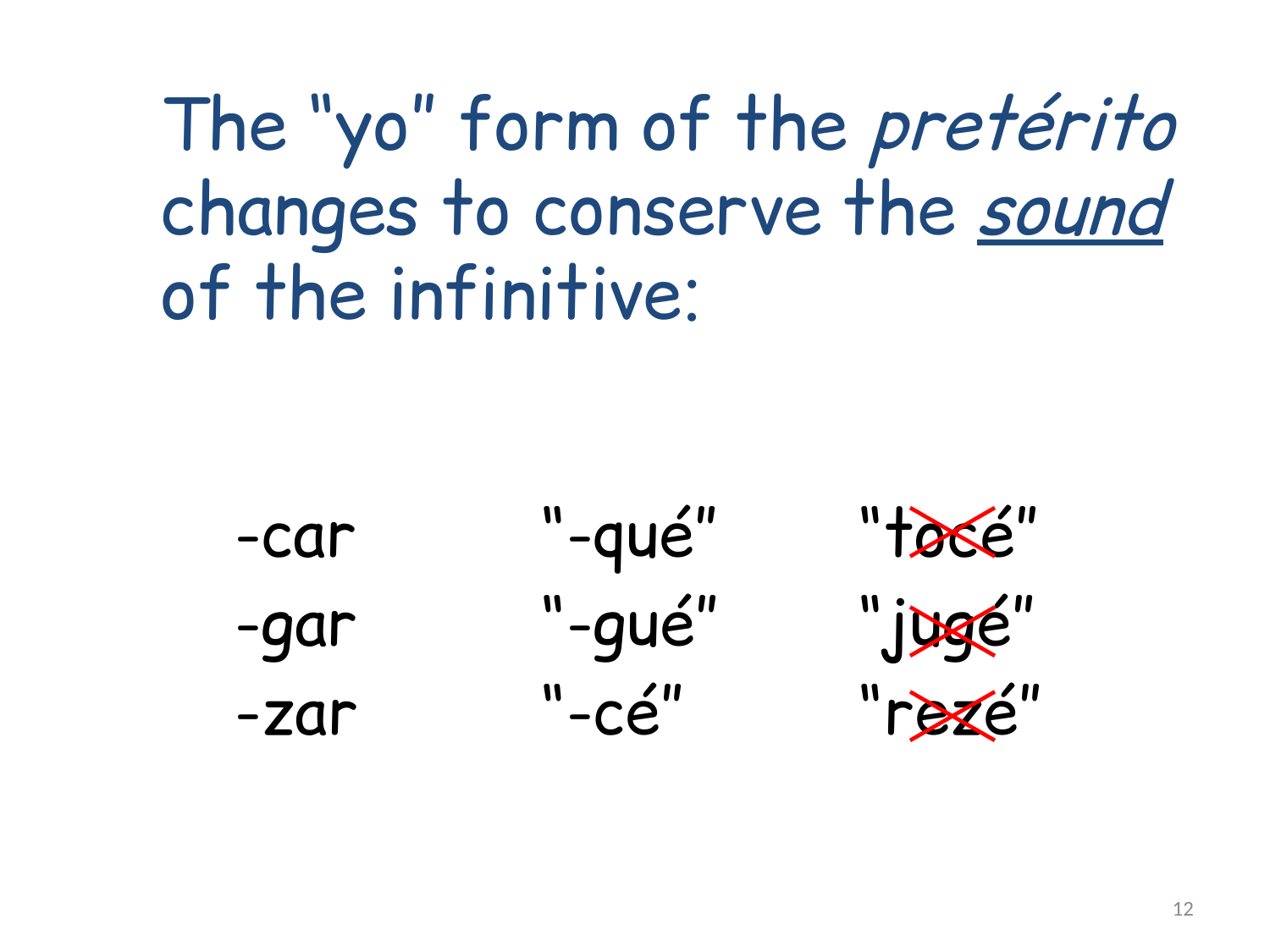

The “yo” form of the pretérito changes to conserve the sound of the infinitive:
-car
-gar
-zar
“-qué”
“-gué”
“-cé”
“tocé”
“jugé”
“rezé”

12